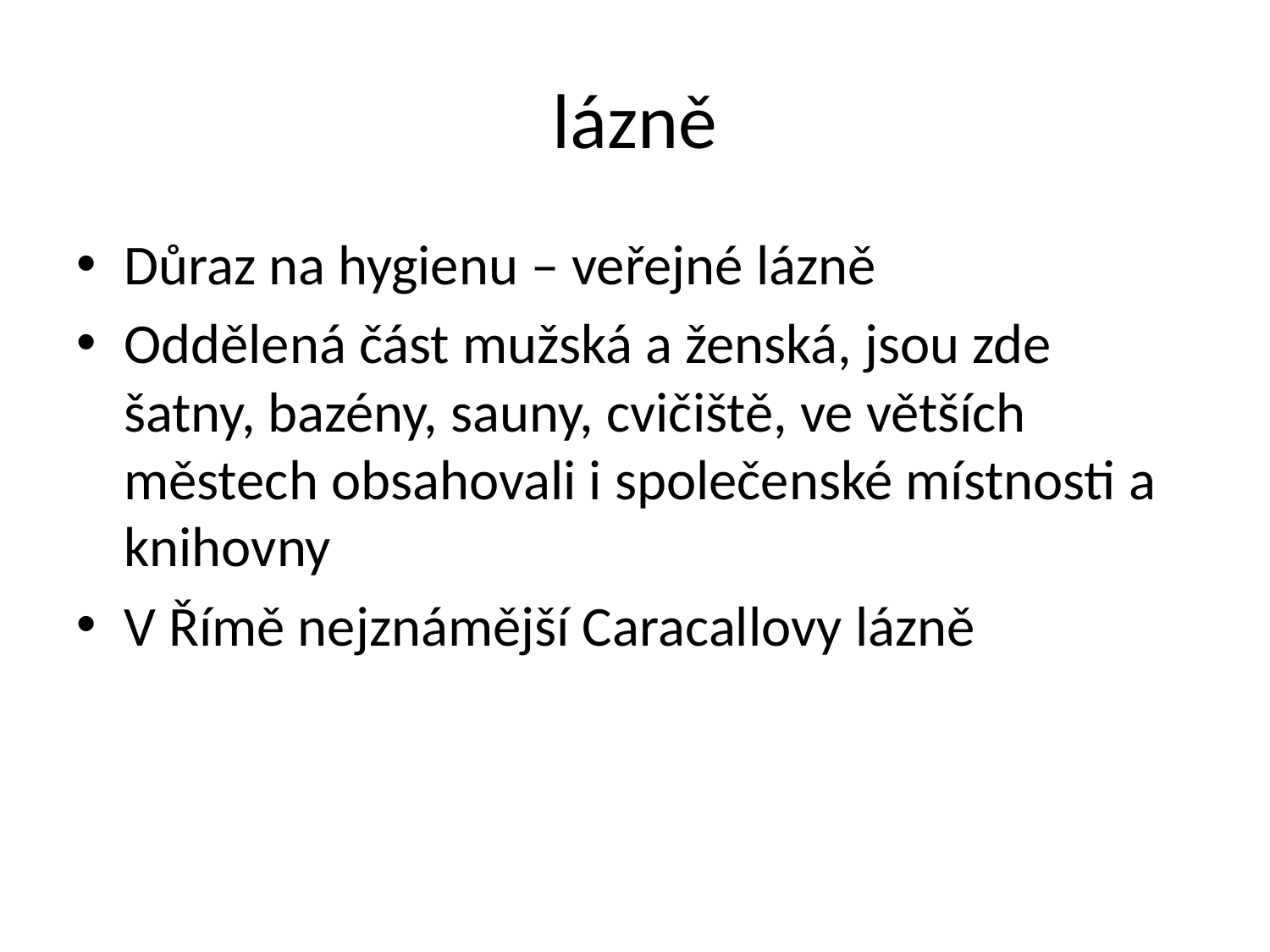

# lázně
Důraz na hygienu – veřejné lázně
Oddělená část mužská a ženská, jsou zde šatny, bazény, sauny, cvičiště, ve větších městech obsahovali i společenské místnosti a knihovny
V Římě nejznámější Caracallovy lázně